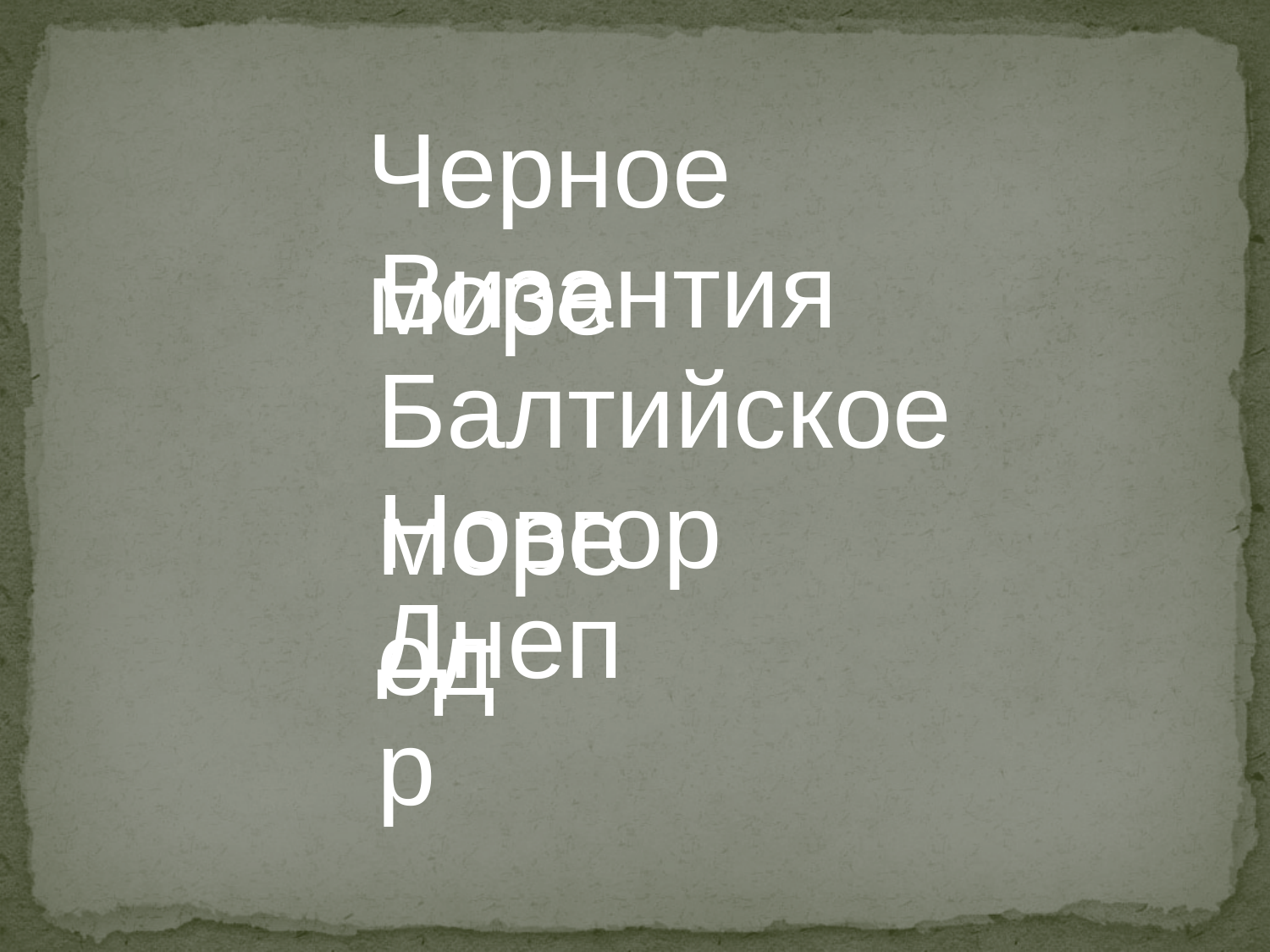

Черное море

Византия
Балтийское море
Новгород
Днепр